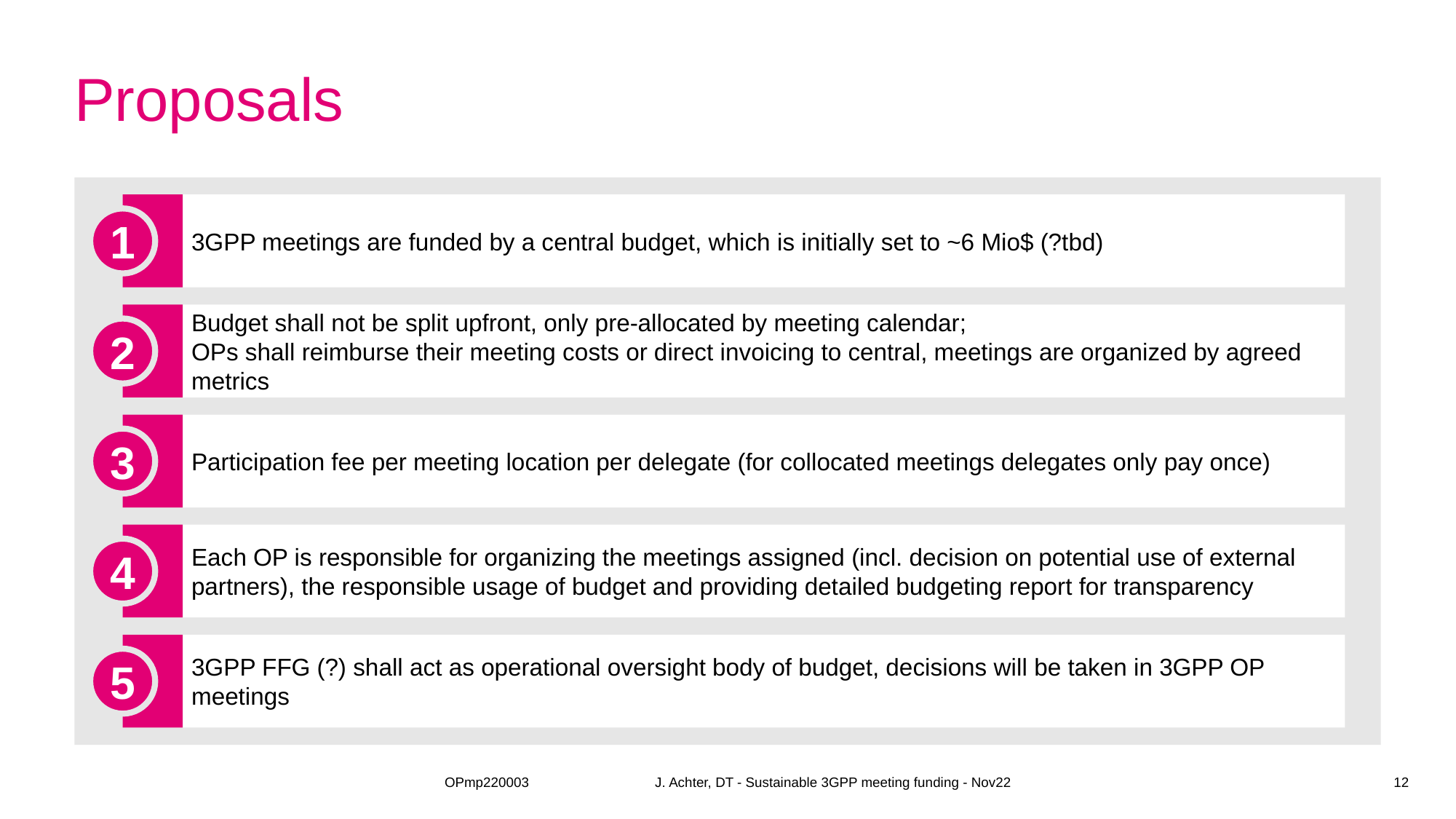

# Proposals

3GPP meetings are funded by a central budget, which is initially set to ~6 Mio$ (?tbd)
1

Budget shall not be split upfront, only pre-allocated by meeting calendar;
OPs shall reimburse their meeting costs or direct invoicing to central, meetings are organized by agreed metrics
2

Participation fee per meeting location per delegate (for collocated meetings delegates only pay once)
3

Each OP is responsible for organizing the meetings assigned (incl. decision on potential use of external partners), the responsible usage of budget and providing detailed budgeting report for transparency
4

3GPP FFG (?) shall act as operational oversight body of budget, decisions will be taken in 3GPP OP meetings
5
OPmp220003                                 J. Achter, DT - Sustainable 3GPP meeting funding - Nov22
12